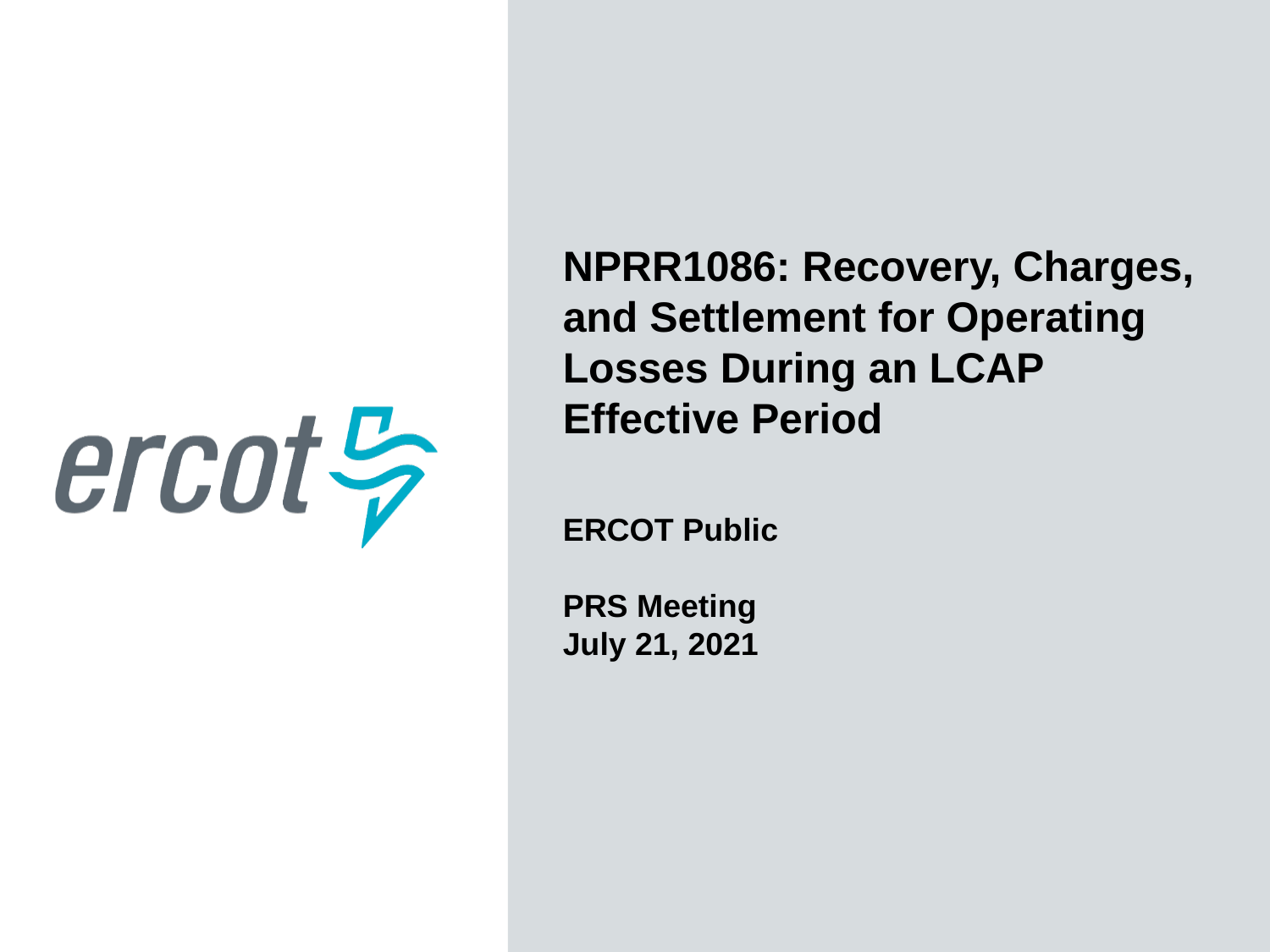

NPRR1086: Recovery, Charges, and Settlement for Operating Losses During an LCAP Effective Period

ERCOT Public

PRS Meeting
July 21, 2021